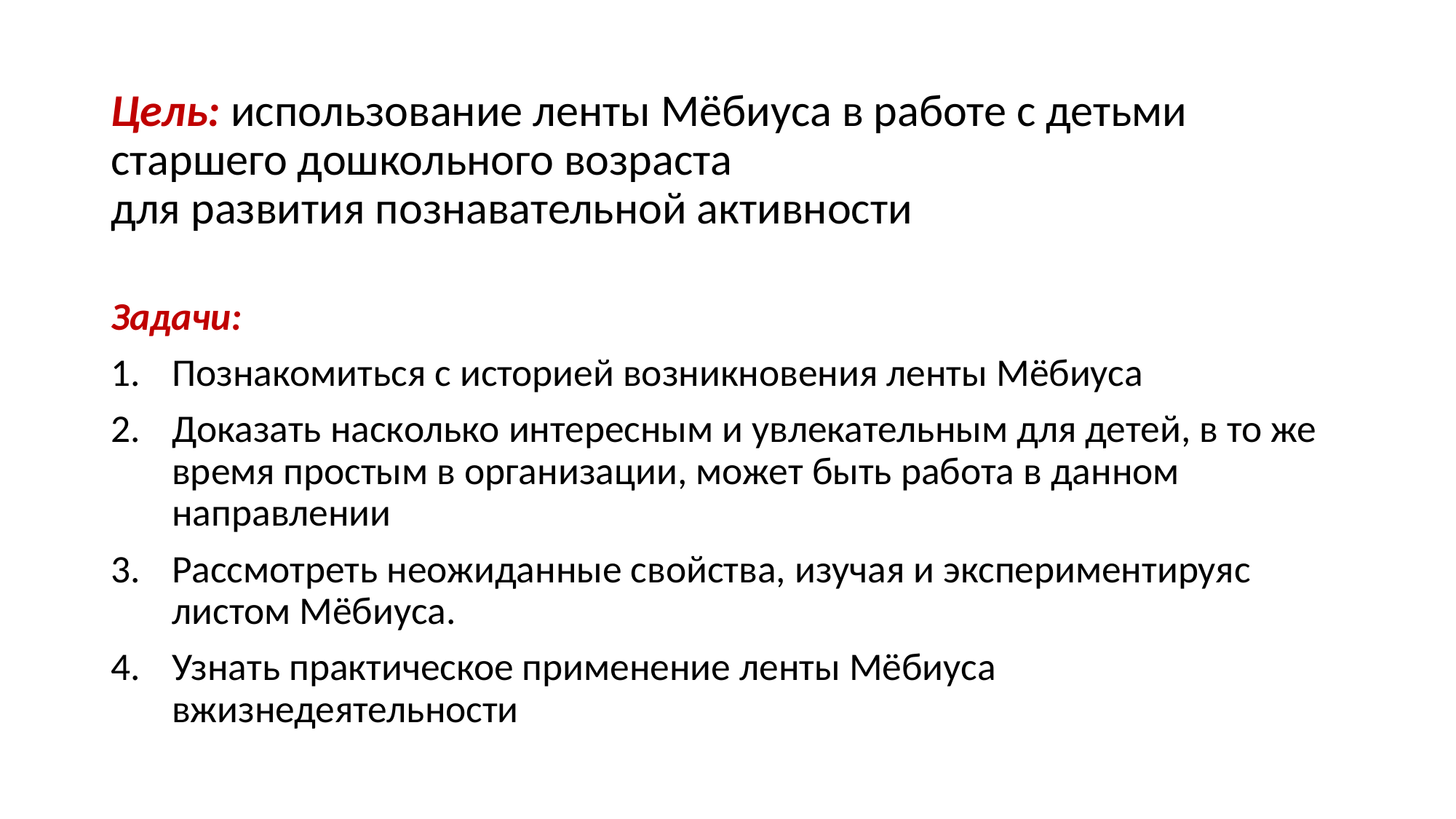

# Цель: использование ленты Мёбиуса в работе с детьми старшего дошкольного возраста для развития познавательной активности
Задачи:
Познакомиться с историей возникновения ленты Мёбиуса
Доказать насколько интересным и увлекательным для детей, в то же время простым в организации, может быть работа в данном направлении
Рассмотреть неожиданные свойства, изучая и экспериментируяс листом Мёбиуса.
Узнать практическое применение ленты Мёбиуса вжизнедеятельности